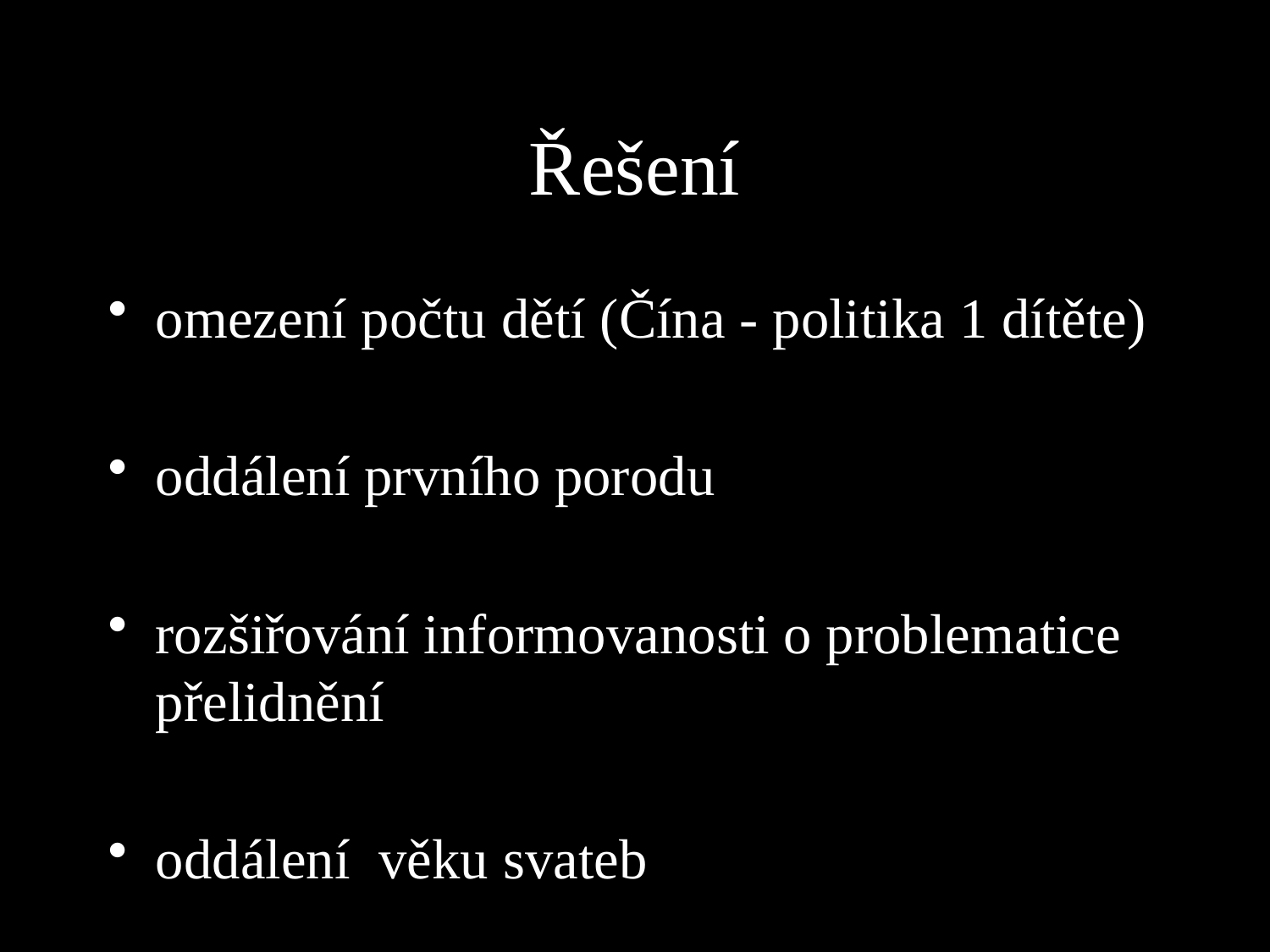

# Řešení
omezení počtu dětí (Čína - politika 1 dítěte)

oddálení prvního porodu

rozšiřování informovanosti o problematice přelidnění

oddálení  věku svateb